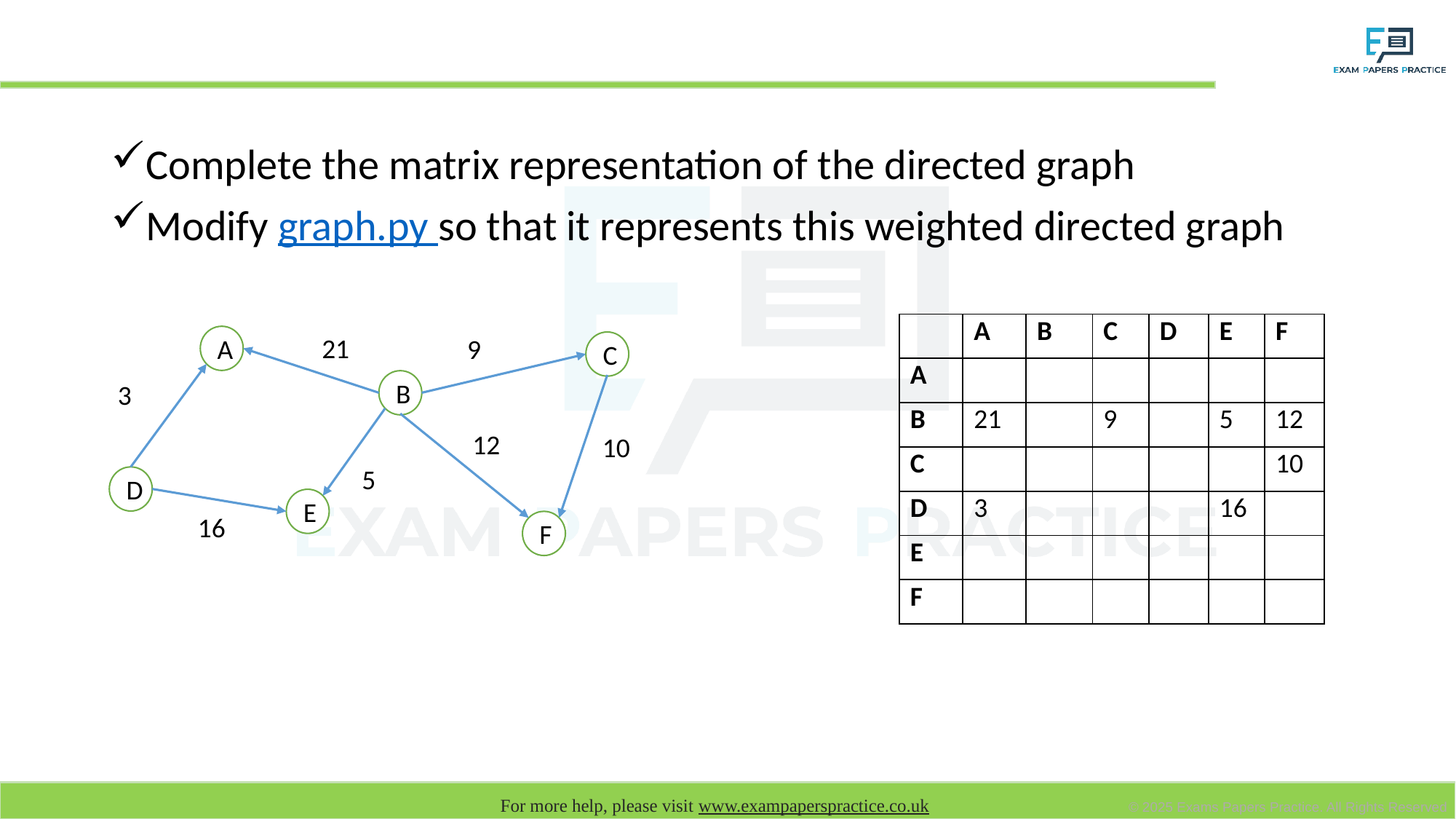

# Exercise: Directed graph
Complete the matrix representation of the directed graph
Modify graph.py so that it represents this weighted directed graph

|  | A | B | C | D | E | F |
| --- | --- | --- | --- | --- | --- | --- |
| A |  |  |  |  |  |  |
| B | 21 |  | 9 |  | 5 | 12 |
| C |  |  |  |  |  | 10 |
| D | 3 |  |  |  | 16 |  |
| E |  |  |  |  |  |  |
| F |  |  |  |  |  |  |
21
A
9
C
B
3
12
10
5
D
E
16
F